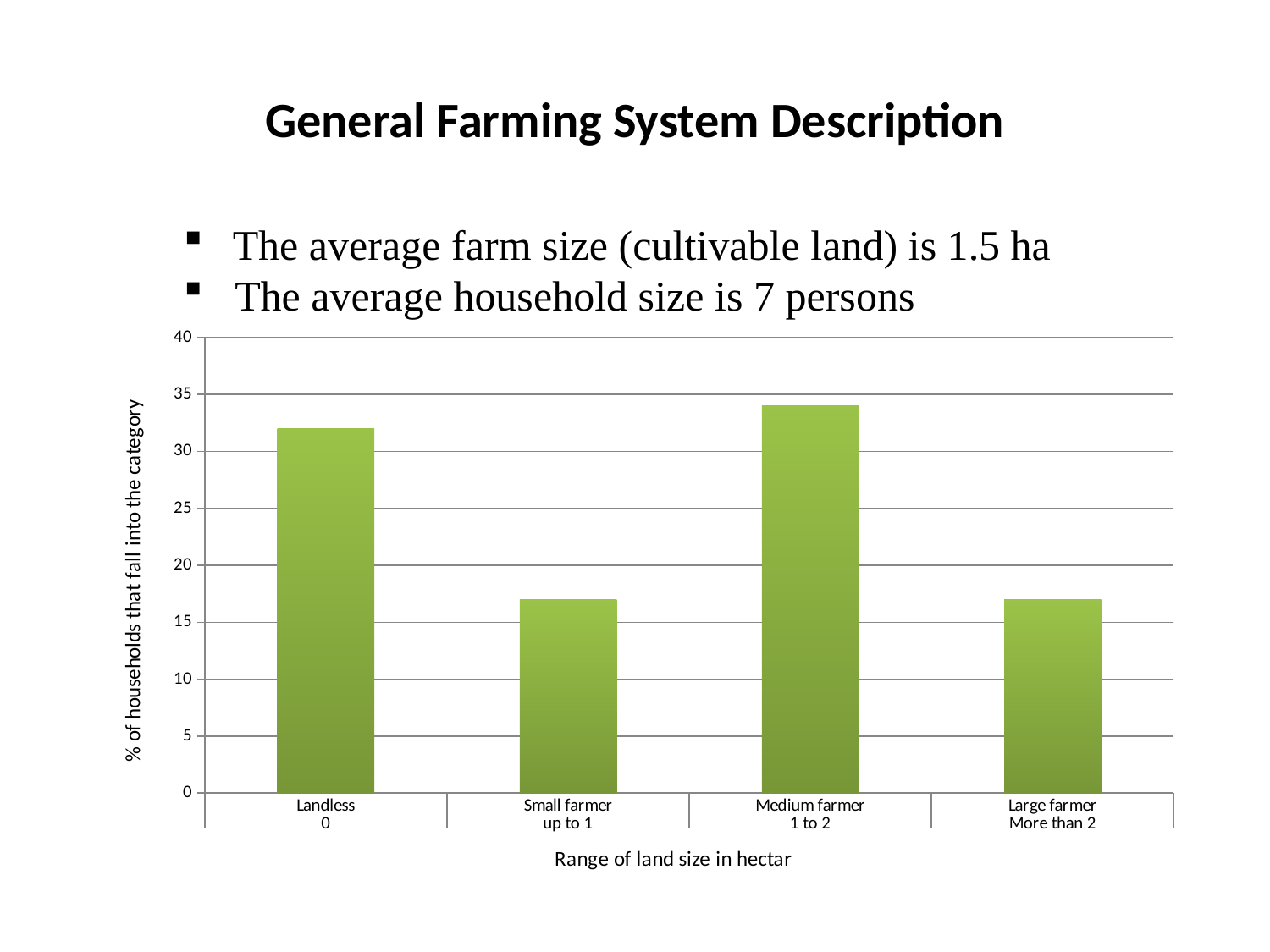

# General Farming System Description
  The average farm size (cultivable land) is 1.5 ha
  The average household size is 7 persons

### Chart

| Category | Total |
|---|---|
| Landless | 32.0 |
| Small farmer | 17.0 |
| Medium farmer | 34.0 |
| Large farmer | 17.0 |